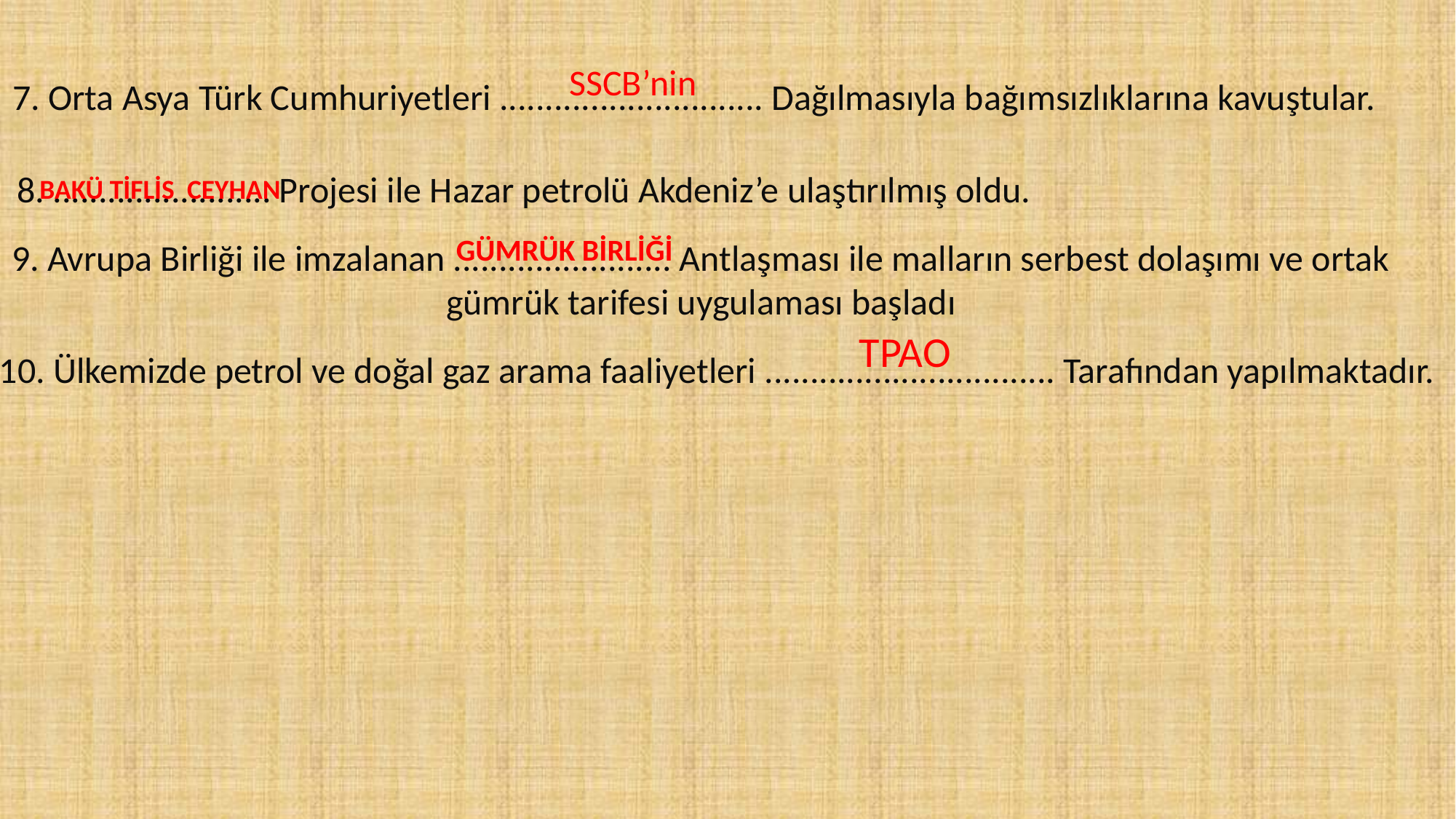

7. Orta Asya Türk Cumhuriyetleri ............................. Dağılmasıyla bağımsızlıklarına kavuştular.
SSCB’nin
8. ........................ Projesi ile Hazar petrolü Akdeniz’e ulaştırılmış oldu.
BAKÜ TİFLİS  CEYHAN
 GÜMRÜK BİRLİĞİ
9. Avrupa Birliği ile imzalanan ........................ Antlaşması ile malların serbest dolaşımı ve ortak gümrük tarifesi uygulaması başladı
10. Ülkemizde petrol ve doğal gaz arama faaliyetleri ................................ Tarafından yapılmaktadır.
TPAO